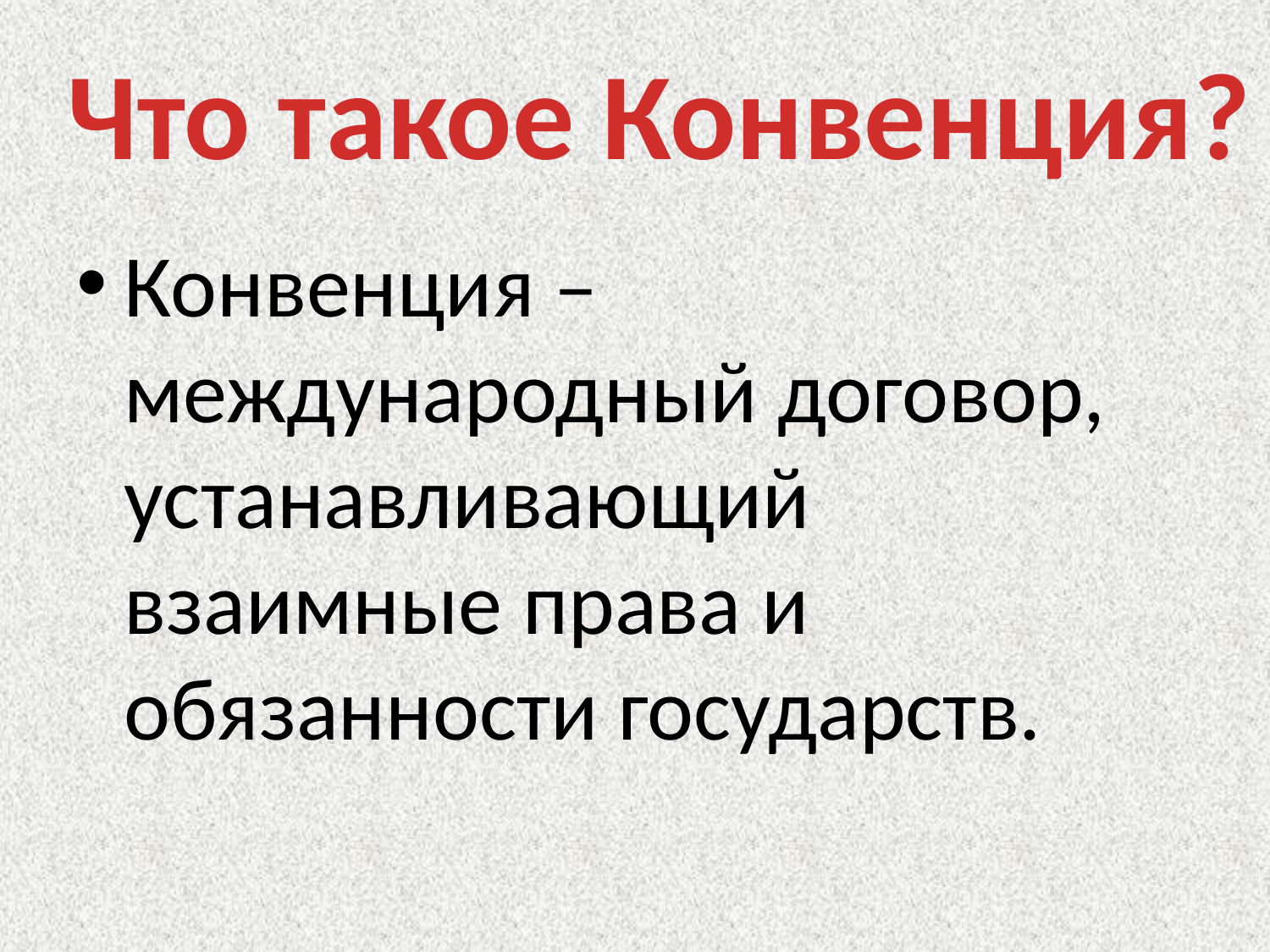

Что такое Конвенция?
#
Конвенция – международный договор, устанавливающий взаимные права и обязанности государств.